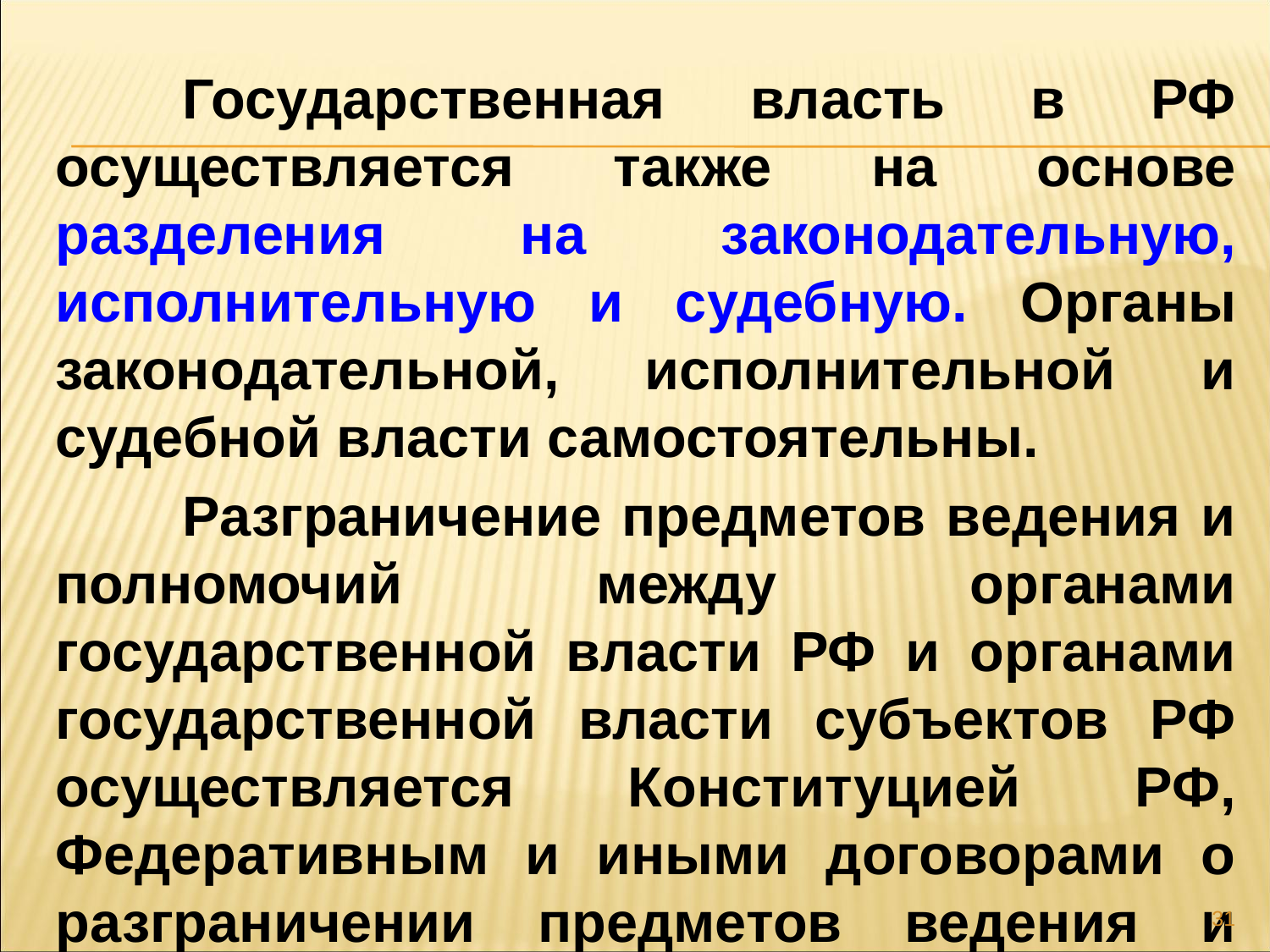

Государственная власть в РФ осуществляется также на основе разделения на законодательную, исполнительную и судебную. Органы законодательной, исполнительной и судебной власти самостоятельны.
	Разграничение предметов ведения и полномочий между органами государственной власти РФ и органами государственной власти субъектов РФ осуществляется Конституцией РФ, Федеративным и иными договорами о разграничении предметов ведения и полномочий.

31